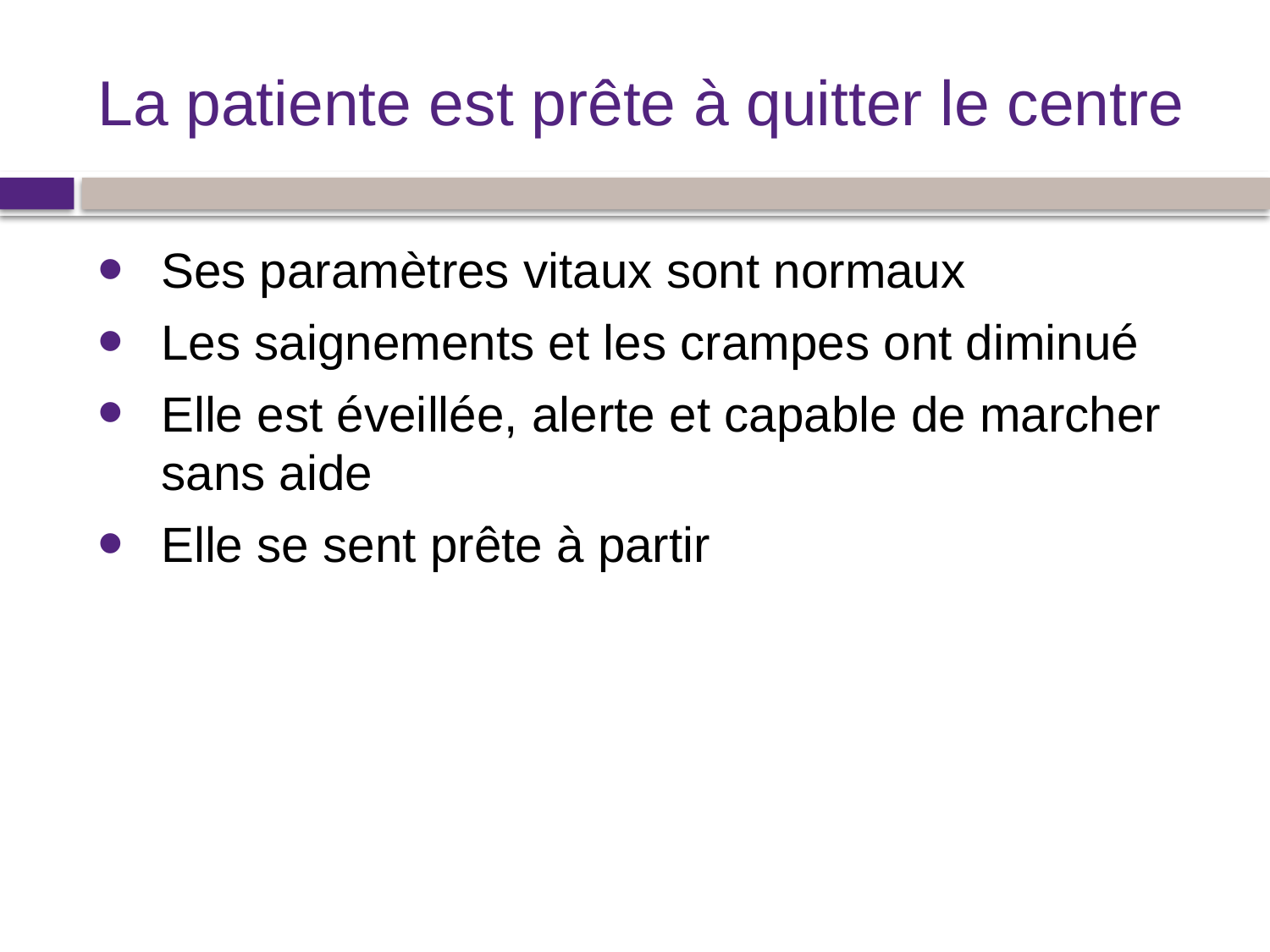

# La patiente est prête à quitter le centre
Ses paramètres vitaux sont normaux
Les saignements et les crampes ont diminué
Elle est éveillée, alerte et capable de marcher sans aide
Elle se sent prête à partir